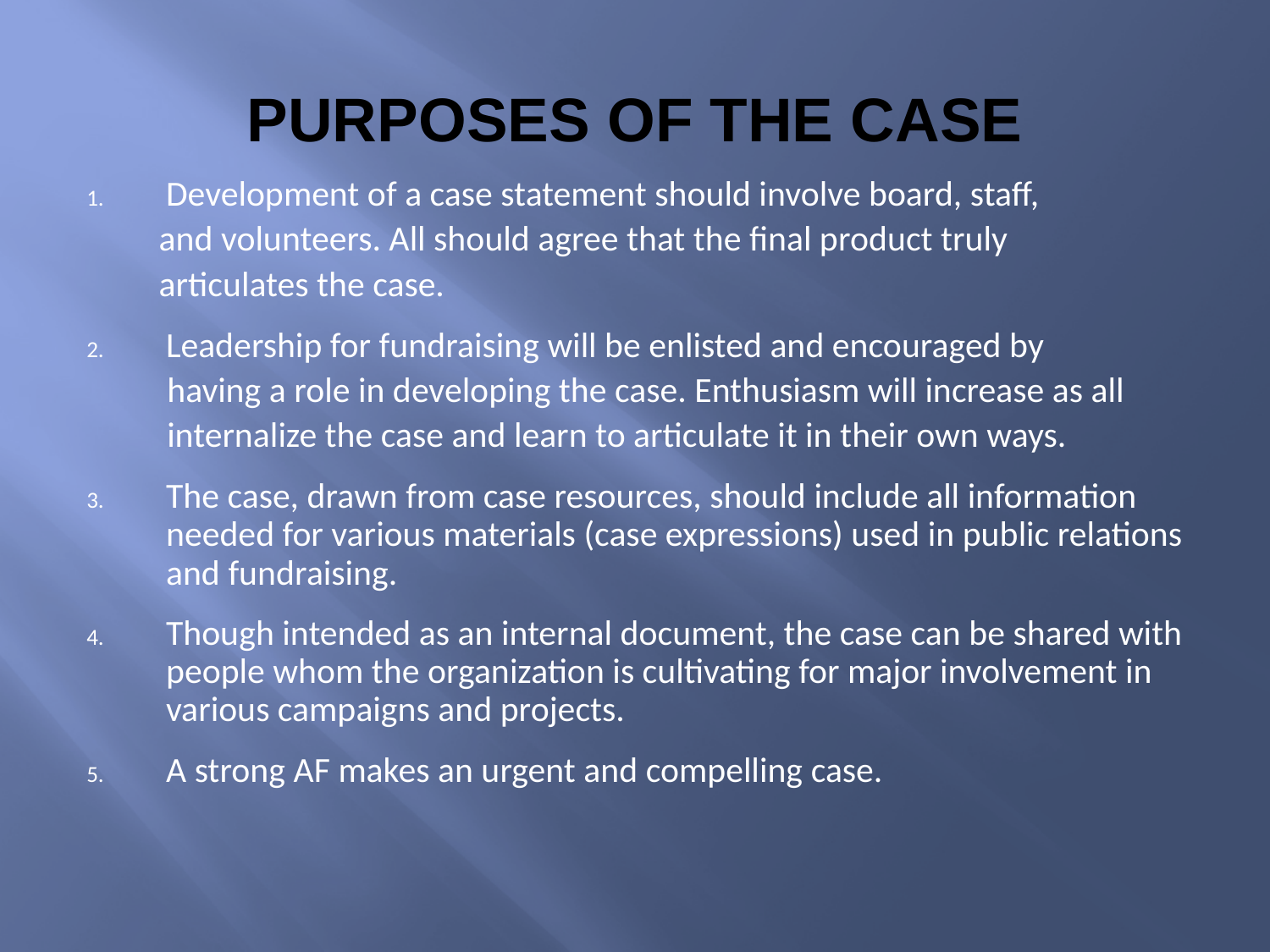

# PURPOSES OF THE CASE
Development of a case statement should involve board, staff,
         and volunteers. All should agree that the final product truly
         articulates the case.

Leadership for fundraising will be enlisted and encouraged by
          having a role in developing the case. Enthusiasm will increase as all
          internalize the case and learn to articulate it in their own ways.

The case, drawn from case resources, should include all information needed for various materials (case expressions) used in public relations and fundraising.

Though intended as an internal document, the case can be shared with people whom the organization is cultivating for major involvement in various campaigns and projects.

A strong AF makes an urgent and compelling case.